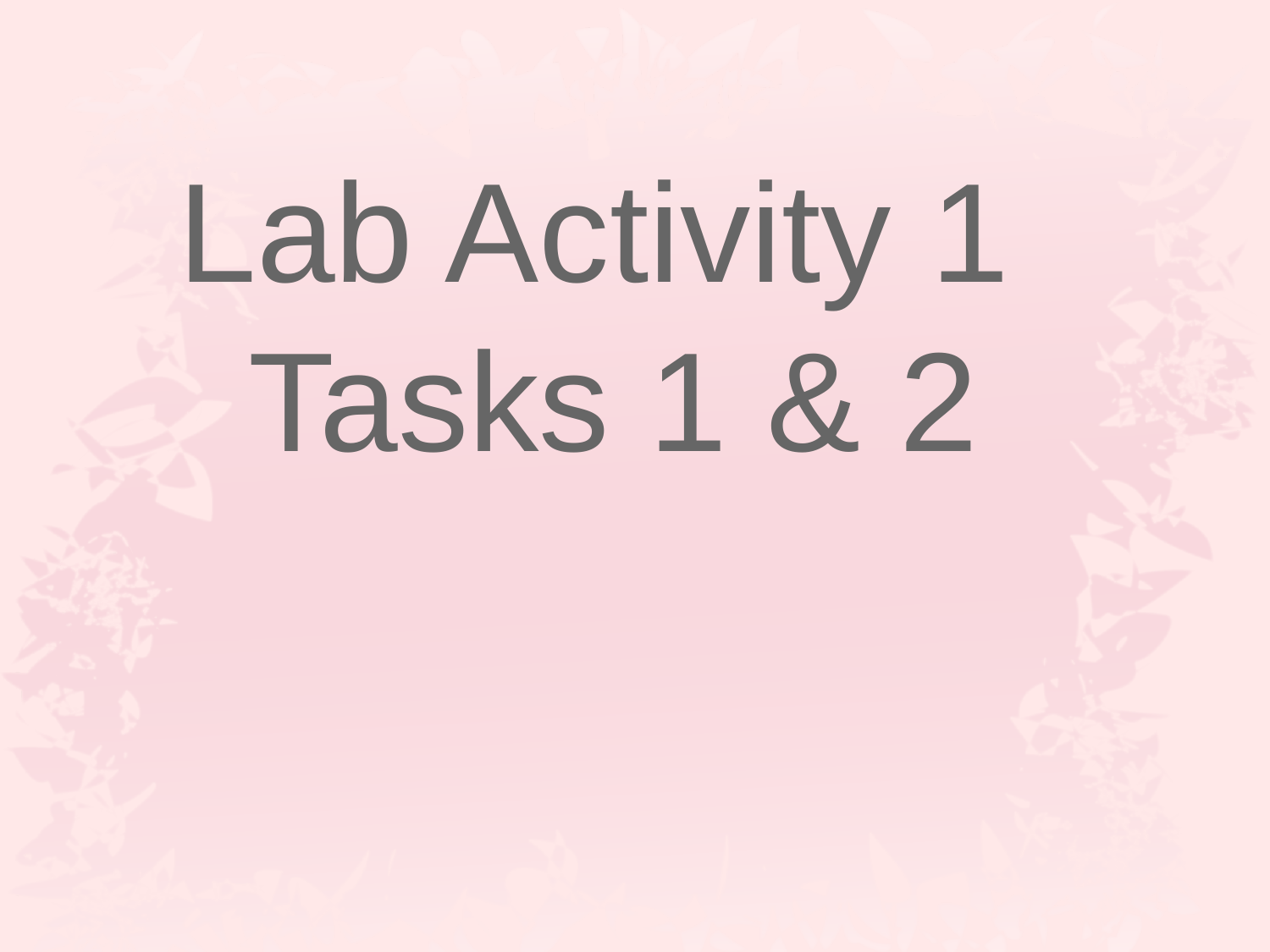

Lab Activity 1
Tasks 1 & 2